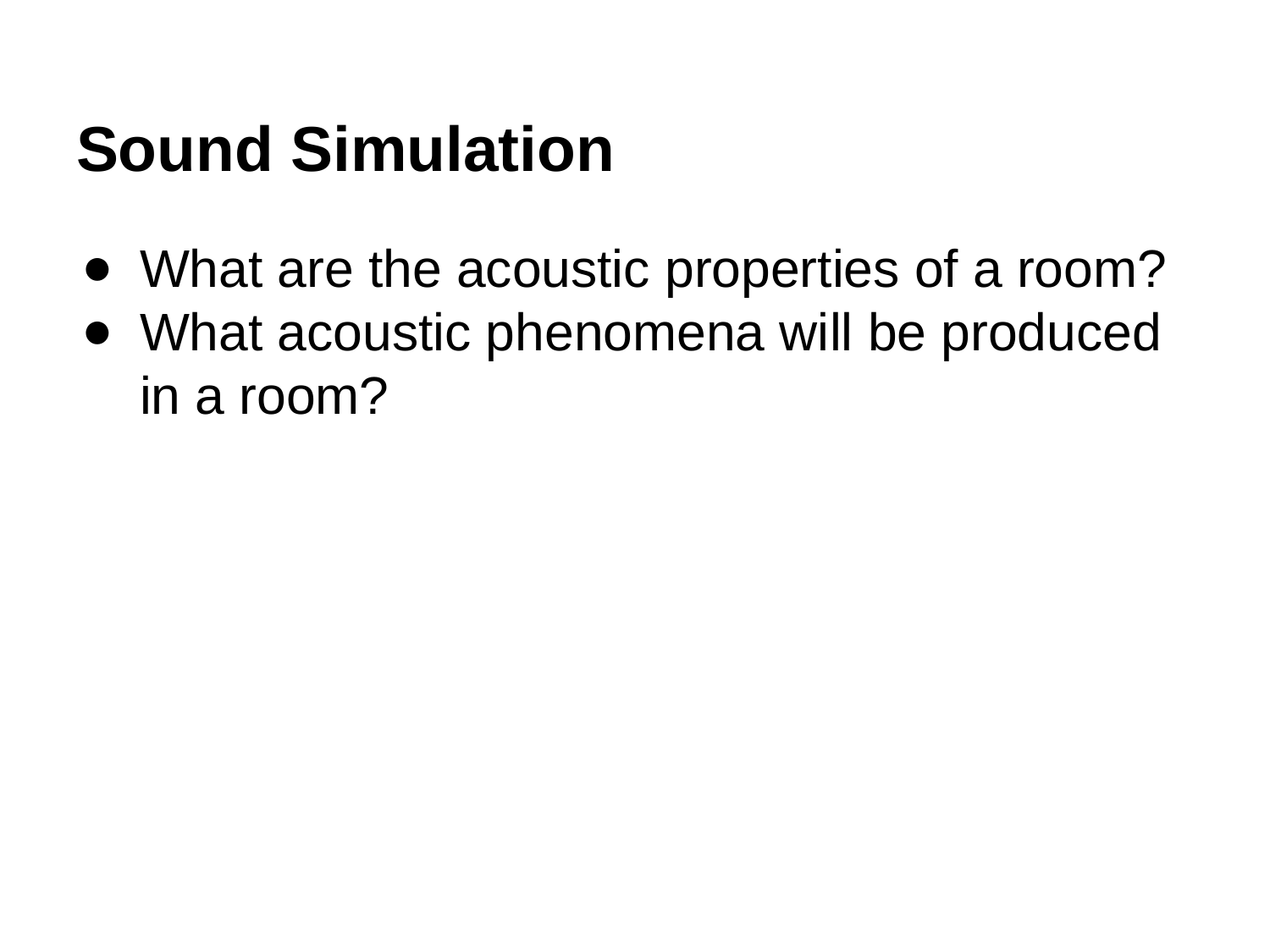

# Sound Simulation
What are the acoustic properties of a room?
What acoustic phenomena will be produced in a room?